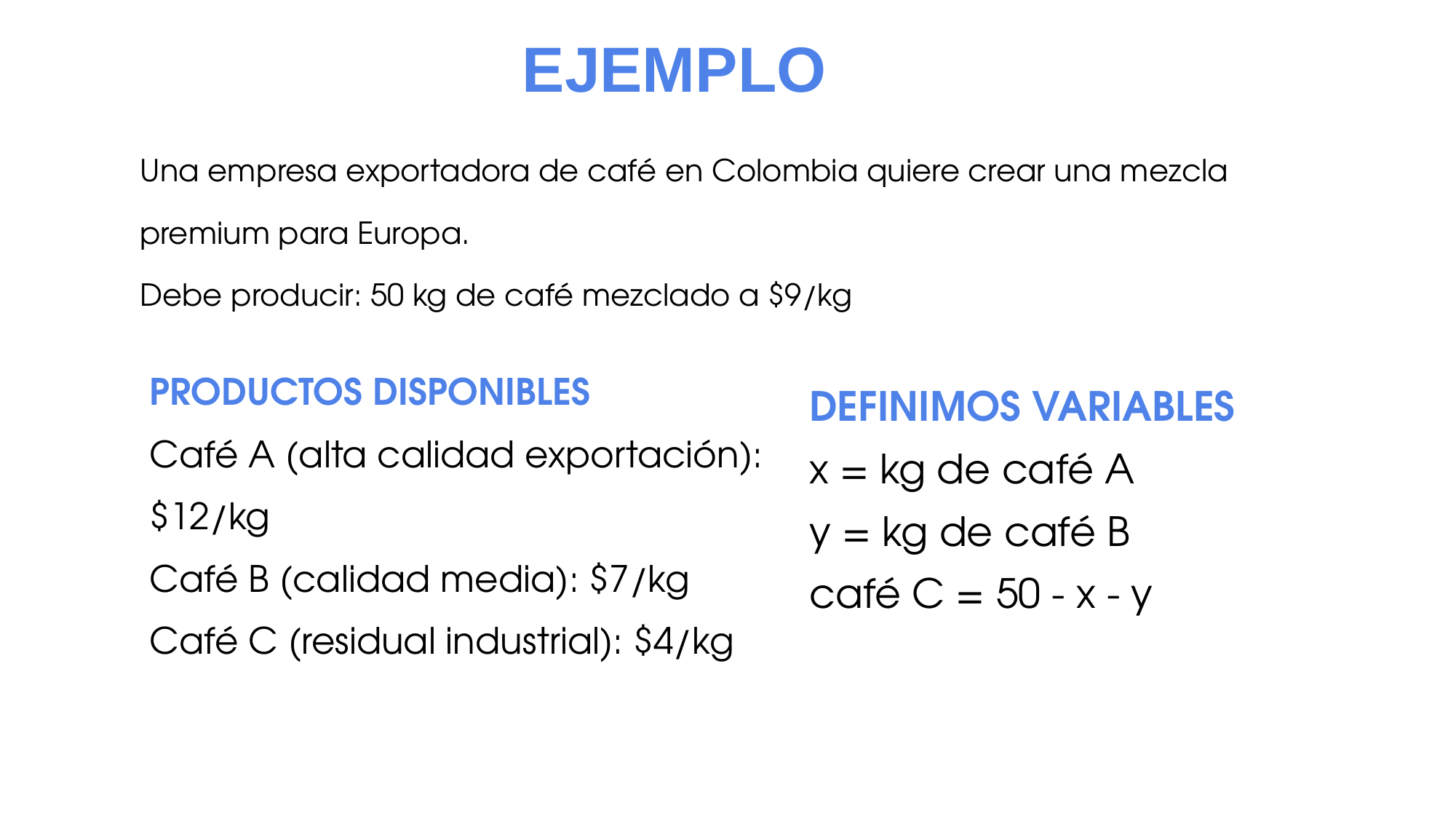

EJEMPLO
Una empresa exportadora de café en Colombia quiere crear una mezcla premium para Europa.
Debe producir: 50 kg de café mezclado a $9/kg
PRODUCTOS DISPONIBLES
Café A (alta calidad exportación): $12/kg
Café B (calidad media): $7/kg
Café C (residual industrial): $4/kg
DEFINIMOS VARIABLES
x = kg de café A
y = kg de café B
café C = 50 - x - y